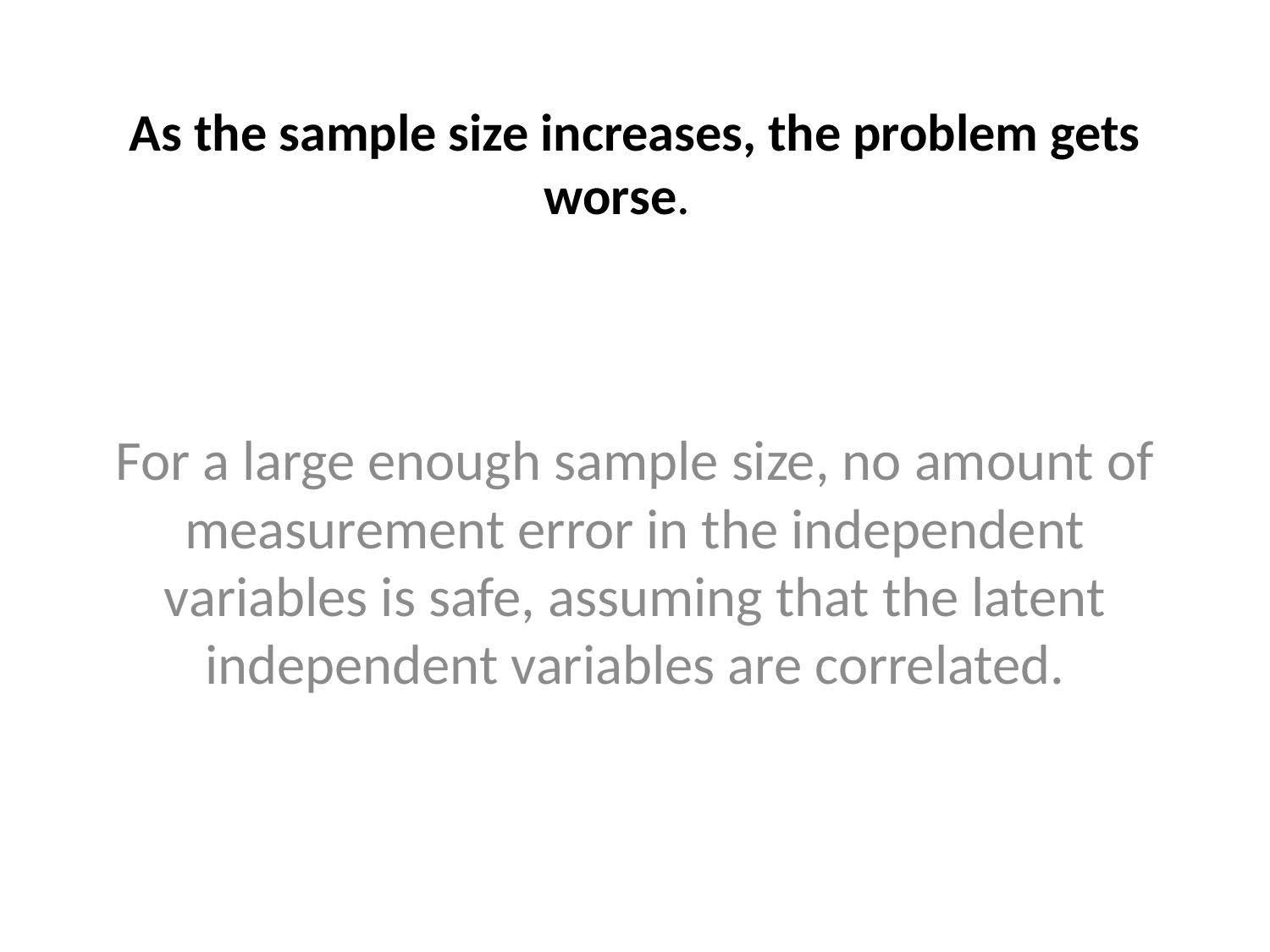

# As the sample size increases, the problem gets worse.
For a large enough sample size, no amount of measurement error in the independent variables is safe, assuming that the latent independent variables are correlated.